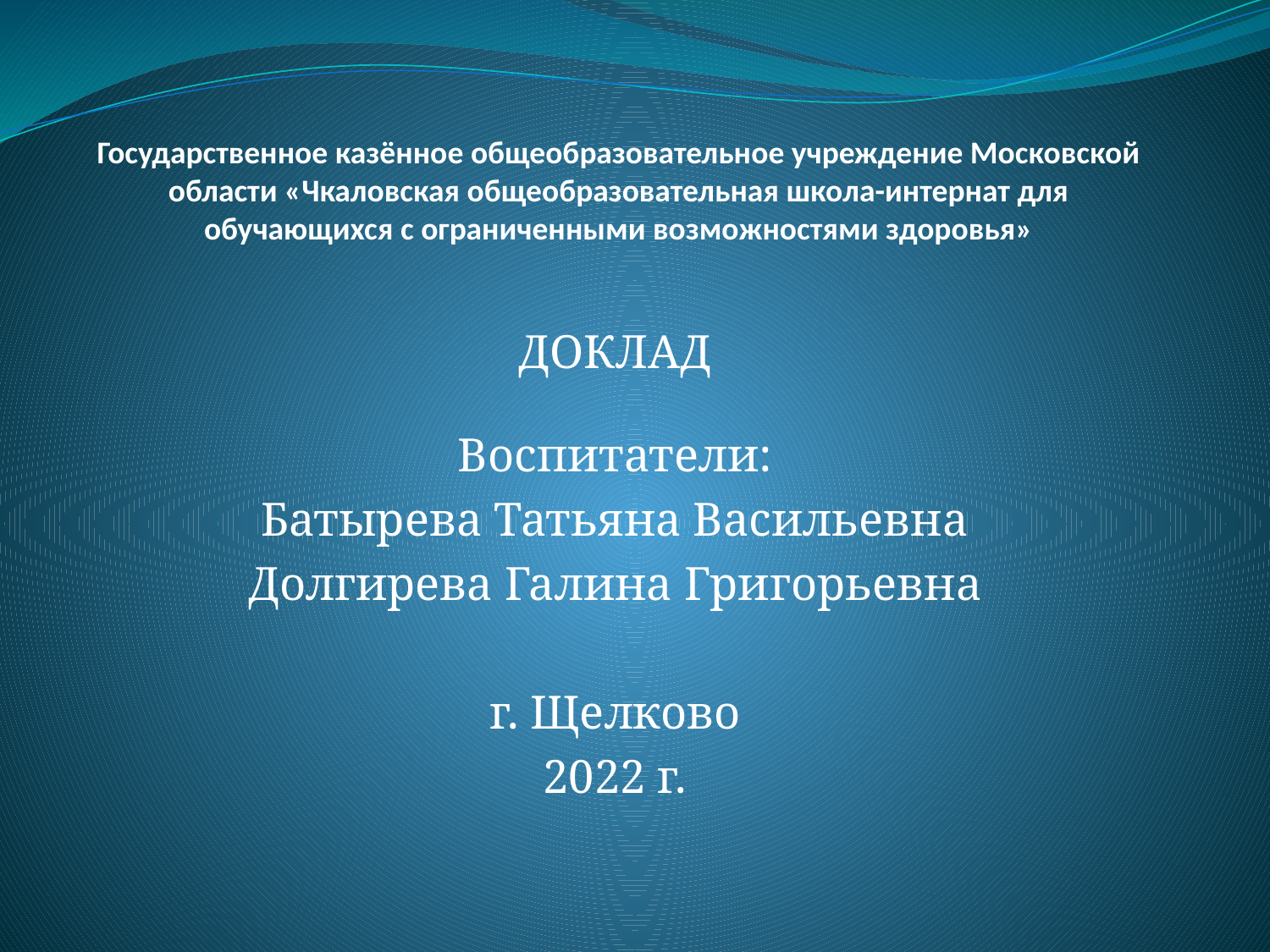

# Государственное казённое общеобразовательное учреждение Московской области «Чкаловская общеобразовательная школа-интернат для обучающихся с ограниченными возможностями здоровья»
ДОКЛАД

Воспитатели:
Батырева Татьяна Васильевна
Долгирева Галина Григорьевна

г. Щелково
2022 г.